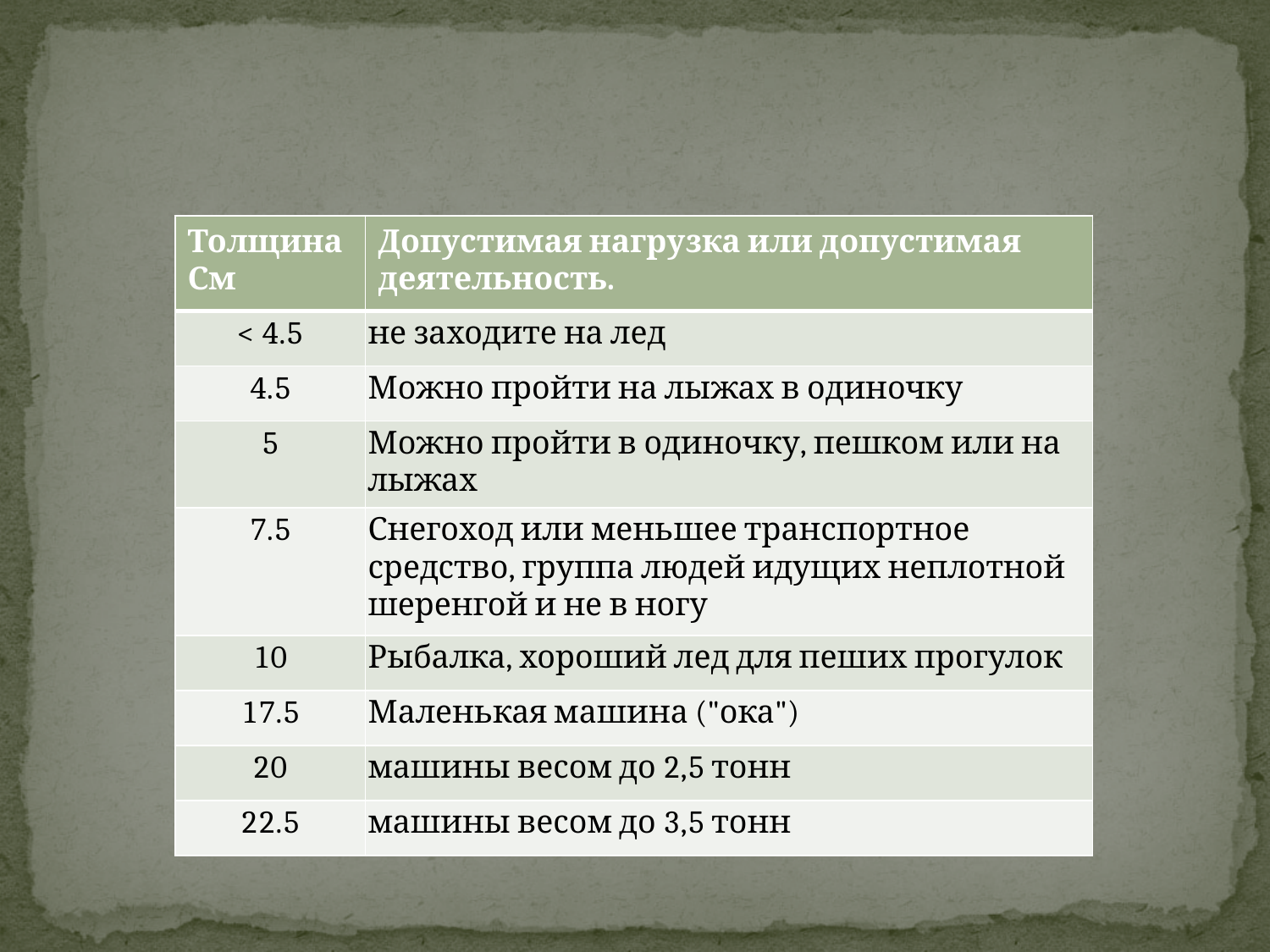

#
| Толщина См | Допустимая нагрузка или допустимая деятельность. |
| --- | --- |
| < 4.5 | не заходите на лед |
| 4.5 | Можно пройти на лыжах в одиночку |
| 5 | Можно пройти в одиночку, пешком или на лыжах |
| 7.5 | Снегоход или меньшее транспортное средство, группа людей идущих неплотной шеренгой и не в ногу |
| 10 | Рыбалка, хороший лед для пеших прогулок |
| 17.5 | Маленькая машина ("ока") |
| 20 | машины весом до 2,5 тонн |
| 22.5 | машины весом до 3,5 тонн |